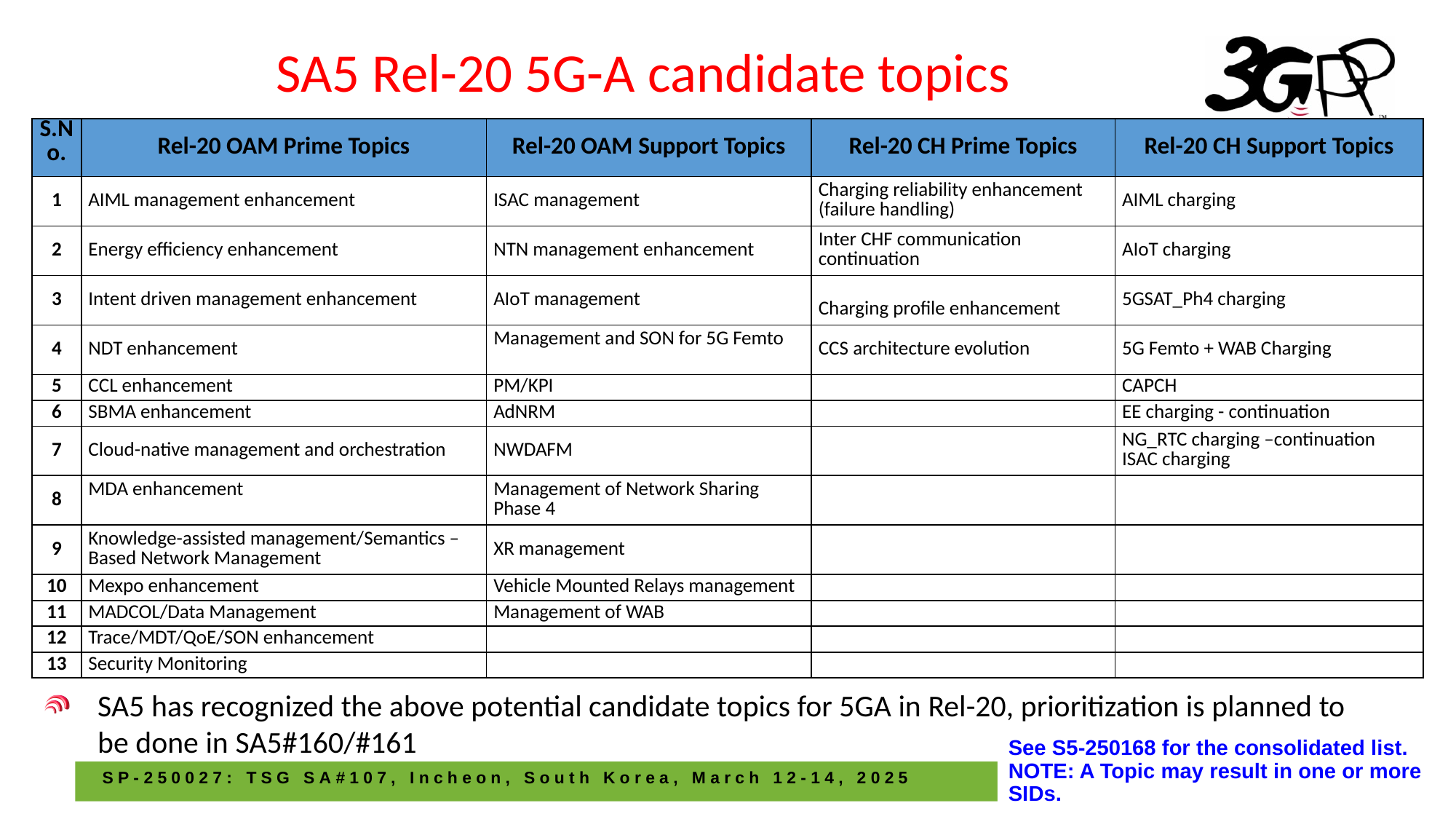

SA5 Rel-20 5G-A candidate topics
| S.No. | Rel-20 OAM Prime Topics | Rel-20 OAM Support Topics | Rel-20 CH Prime Topics | Rel-20 CH Support Topics |
| --- | --- | --- | --- | --- |
| 1 | AIML management enhancement | ISAC management | Charging reliability enhancement (failure handling) | AIML charging |
| 2 | Energy efficiency enhancement | NTN management enhancement | Inter CHF communication continuation | AIoT charging |
| 3 | Intent driven management enhancement | AIoT management | Charging profile enhancement | 5GSAT\_Ph4 charging |
| 4 | NDT enhancement | Management and SON for 5G Femto | CCS architecture evolution | 5G Femto + WAB Charging |
| 5 | CCL enhancement | PM/KPI |  | CAPCH |
| 6 | SBMA enhancement | AdNRM |  | EE charging - continuation |
| 7 | Cloud-native management and orchestration | NWDAFM |  | NG\_RTC charging –continuation ISAC charging |
| 8 | MDA enhancement | Management of Network Sharing Phase 4 |  |  |
| 9 | Knowledge-assisted management/Semantics – Based Network Management | XR management |  |  |
| 10 | Mexpo enhancement | Vehicle Mounted Relays management |  |  |
| 11 | MADCOL/Data Management | Management of WAB |  |  |
| 12 | Trace/MDT/QoE/SON enhancement |  |  |  |
| 13 | Security Monitoring |  |  |  |
SA5 has recognized the above potential candidate topics for 5GA in Rel-20, prioritization is planned to be done in SA5#160/#161
See S5-250168 for the consolidated list.
NOTE: A Topic may result in one or more SIDs.